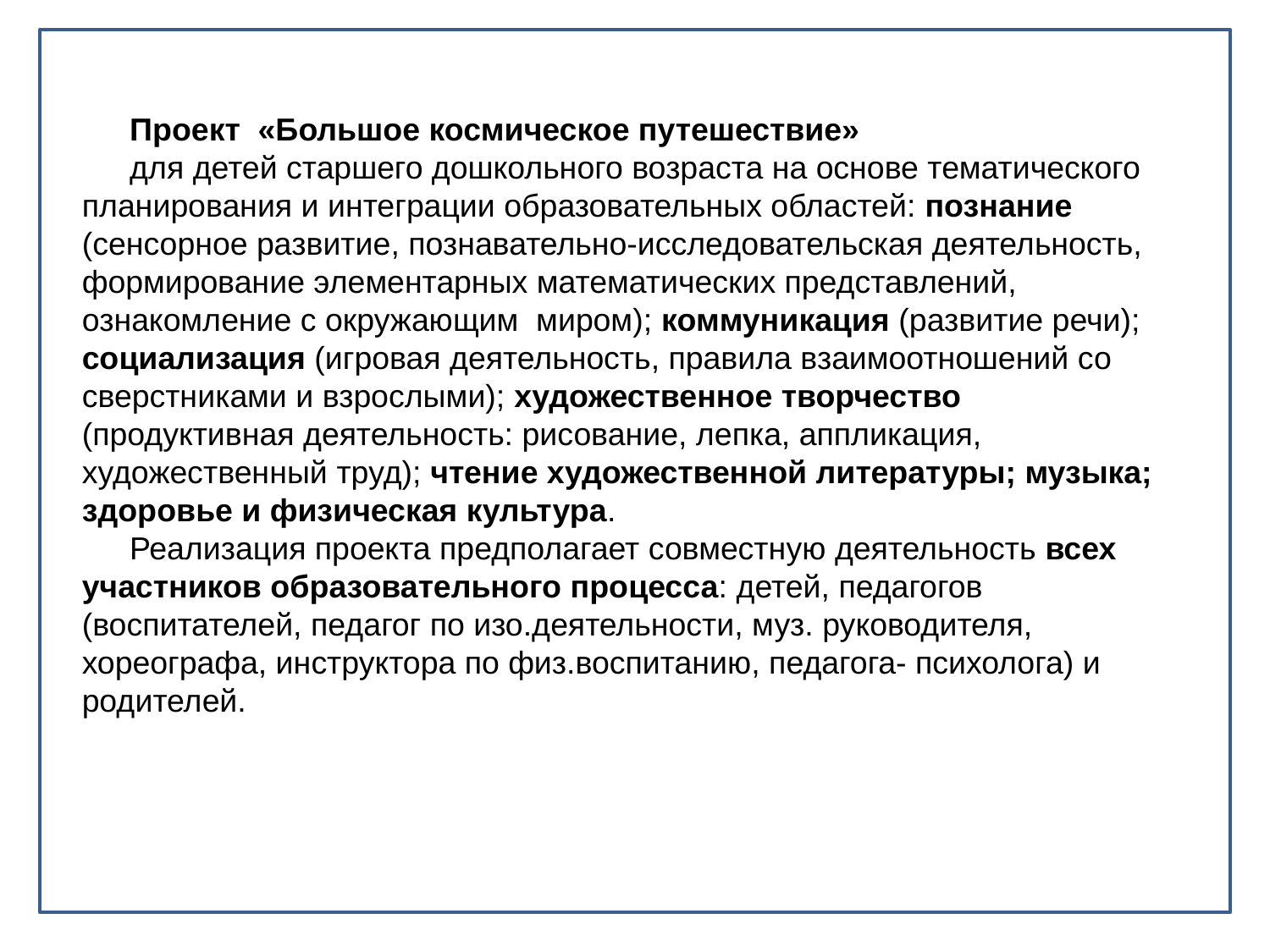

Проект  «Большое космическое путешествие»
для детей старшего дошкольного возраста на основе тематического планирования и интеграции образовательных областей: познание (сенсорное развитие, познавательно-исследовательская деятельность, формирование элементарных математических представлений, ознакомление с окружающим  миром); коммуникация (развитие речи); социализация (игровая деятельность, правила взаимоотношений со сверстниками и взрослыми); художественное творчество (продуктивная деятельность: рисование, лепка, аппликация, художественный труд); чтение художественной литературы; музыка; здоровье и физическая культура.
Реализация проекта предполагает совместную деятельность всех участников образовательного процесса: детей, педагогов (воспитателей, педагог по изо.деятельности, муз. руководителя, хореографа, инструктора по физ.воспитанию, педагога- психолога) и родителей.